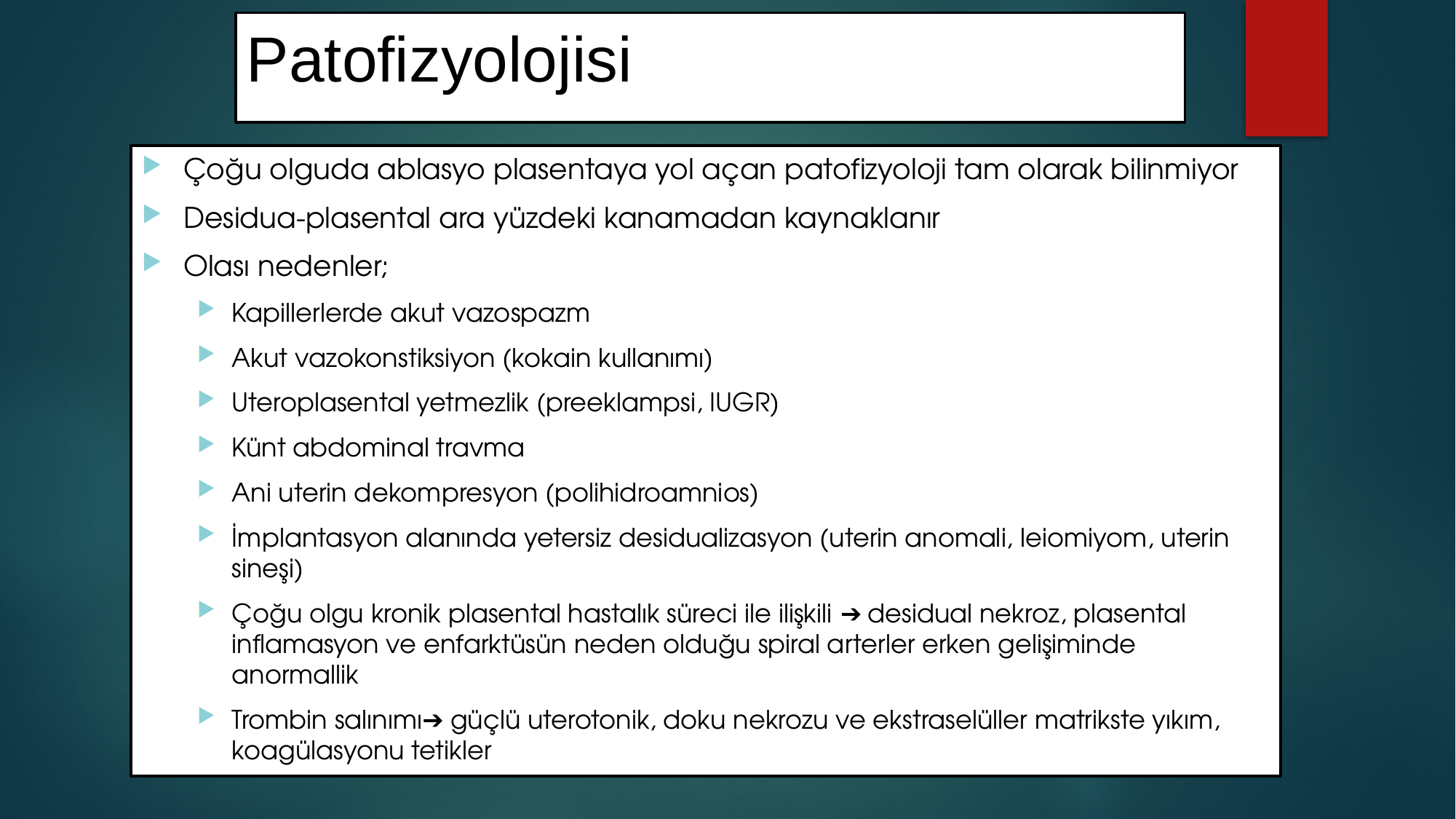

# Patofizyolojisi
Çoğu olguda ablasyo plasentaya yol açan patofizyoloji tam olarak bilinmiyor
Desidua-plasental ara yüzdeki kanamadan kaynaklanır
Olası nedenler;
Kapillerlerde akut vazospazm
Akut vazokonstiksiyon (kokain kullanımı)
Uteroplasental yetmezlik (preeklampsi, IUGR)
Künt abdominal travma
Ani uterin dekompresyon (polihidroamnios)
İmplantasyon alanında yetersiz desidualizasyon (uterin anomali, leiomiyom, uterin sineşi)
Çoğu olgu kronik plasental hastalık süreci ile ilişkili ➔ desidual nekroz, plasental inflamasyon ve enfarktüsün neden olduğu spiral arterler erken gelişiminde anormallik
Trombin salınımı➔ güçlü uterotonik, doku nekrozu ve ekstraselüller matrikste yıkım, koagülasyonu tetikler